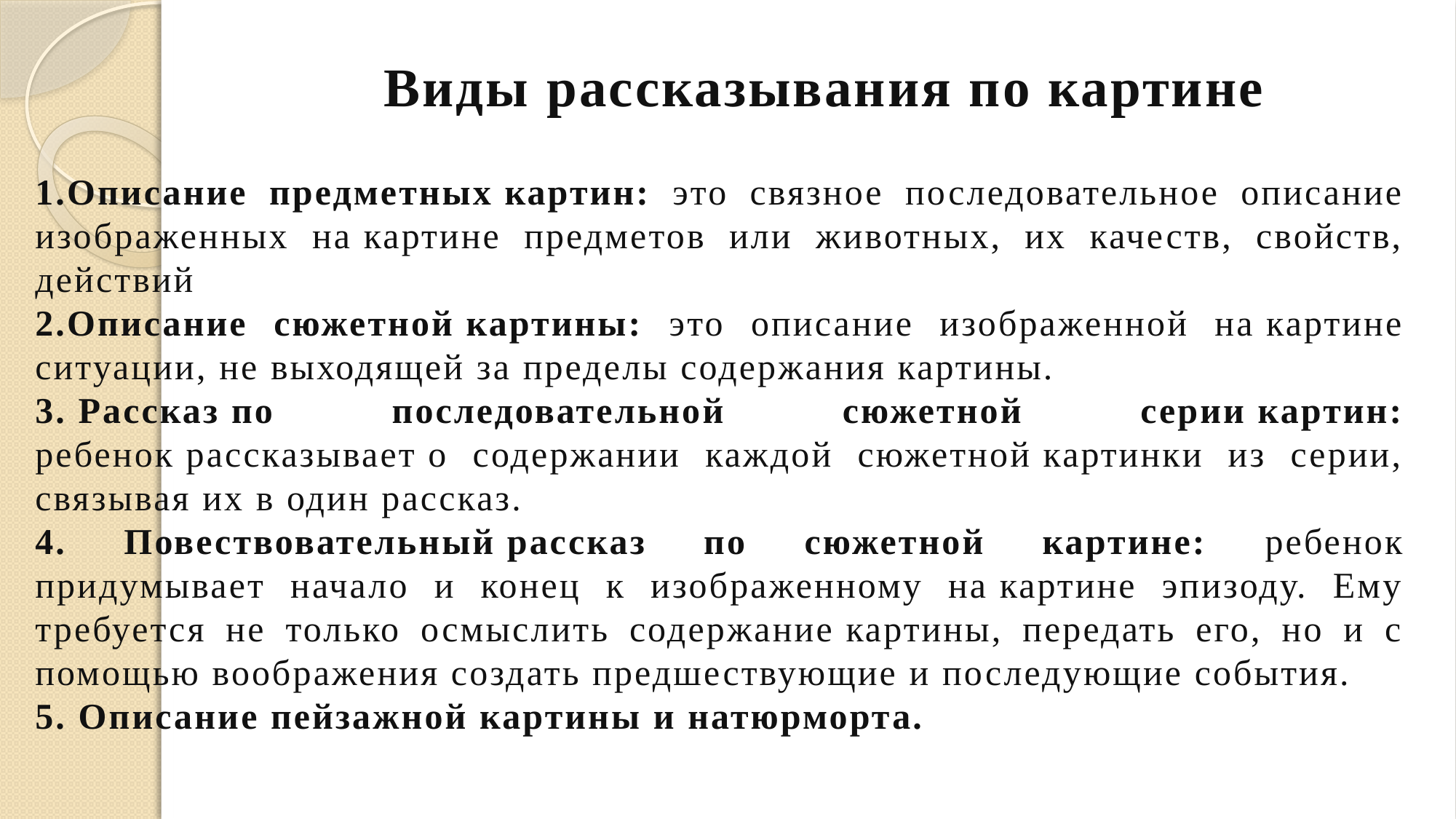

# Виды рассказывания по картине
1.Описание предметных картин: это связное последовательное описание изображенных на картине предметов или животных, их качеств, свойств, действий
2.Описание сюжетной картины: это описание изображенной на картине ситуации, не выходящей за пределы содержания картины.
3. Рассказ по последовательной сюжетной серии картин: ребенок рассказывает о содержании каждой сюжетной картинки из серии, связывая их в один рассказ.
4. Повествовательный рассказ по сюжетной картине: ребенок придумывает начало и конец к изображенному на картине эпизоду. Ему требуется не только осмыслить содержание картины, передать его, но и с помощью воображения создать предшествующие и последующие события.
5. Описание пейзажной картины и натюрморта.